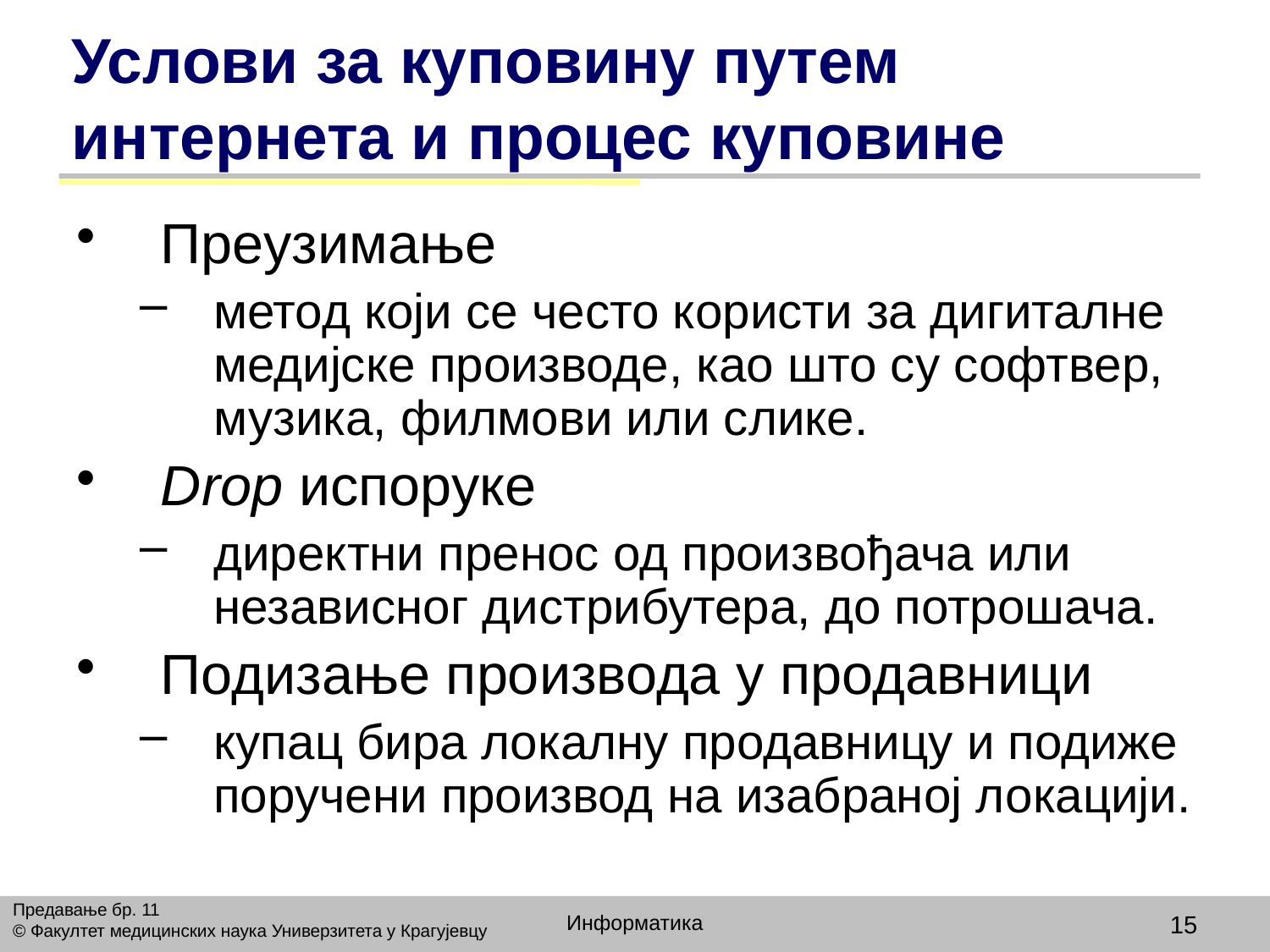

# Услови за куповину путем интернета и процес куповине
Преузимање
метод који се често користи за дигиталне медијске производе, као што су софтвер, музика, филмови или слике.
Drop испоруке
директни пренос од произвођача или независног дистрибутера, до потрошача.
Подизање производа у продавници
купац бира локалну продавницу и подиже поручени производ на изабраној локацији.
Предавање бр. 11
© Факултет медицинских наука Универзитета у Крагујевцу
Информатика
15